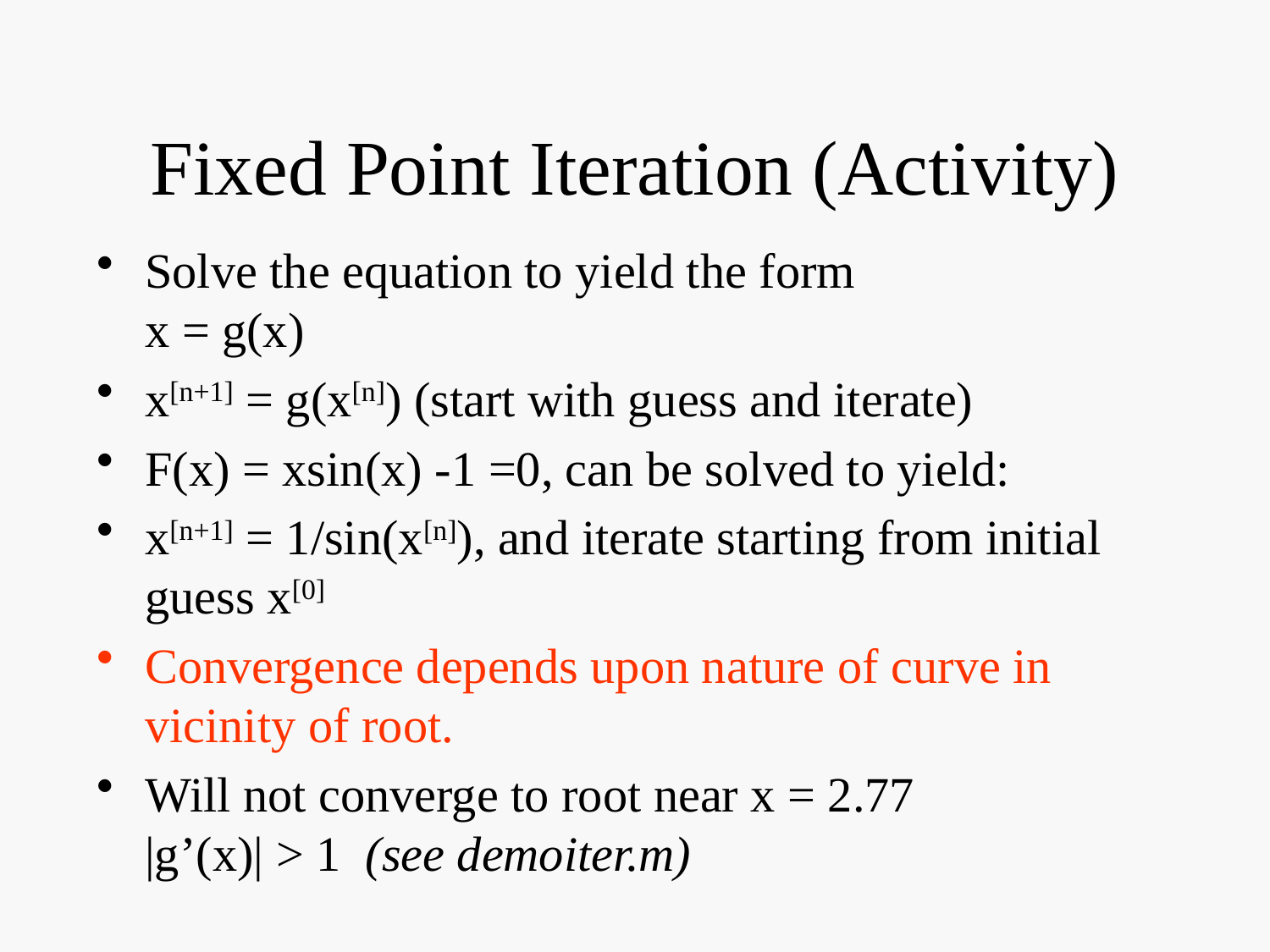

# Fixed Point Iteration (Activity)
Solve the equation to yield the form
x = g(x)
x[n+1] = g(x[n]) (start with guess and iterate)
F(x) = xsin(x) -1 =0, can be solved to yield:
x[n+1] = 1/sin(x[n]), and iterate starting from initial guess x[0]
Convergence depends upon nature of curve in vicinity of root.
Will not converge to root near x = 2.77
|g’(x)| > 1  (see demoiter.m)